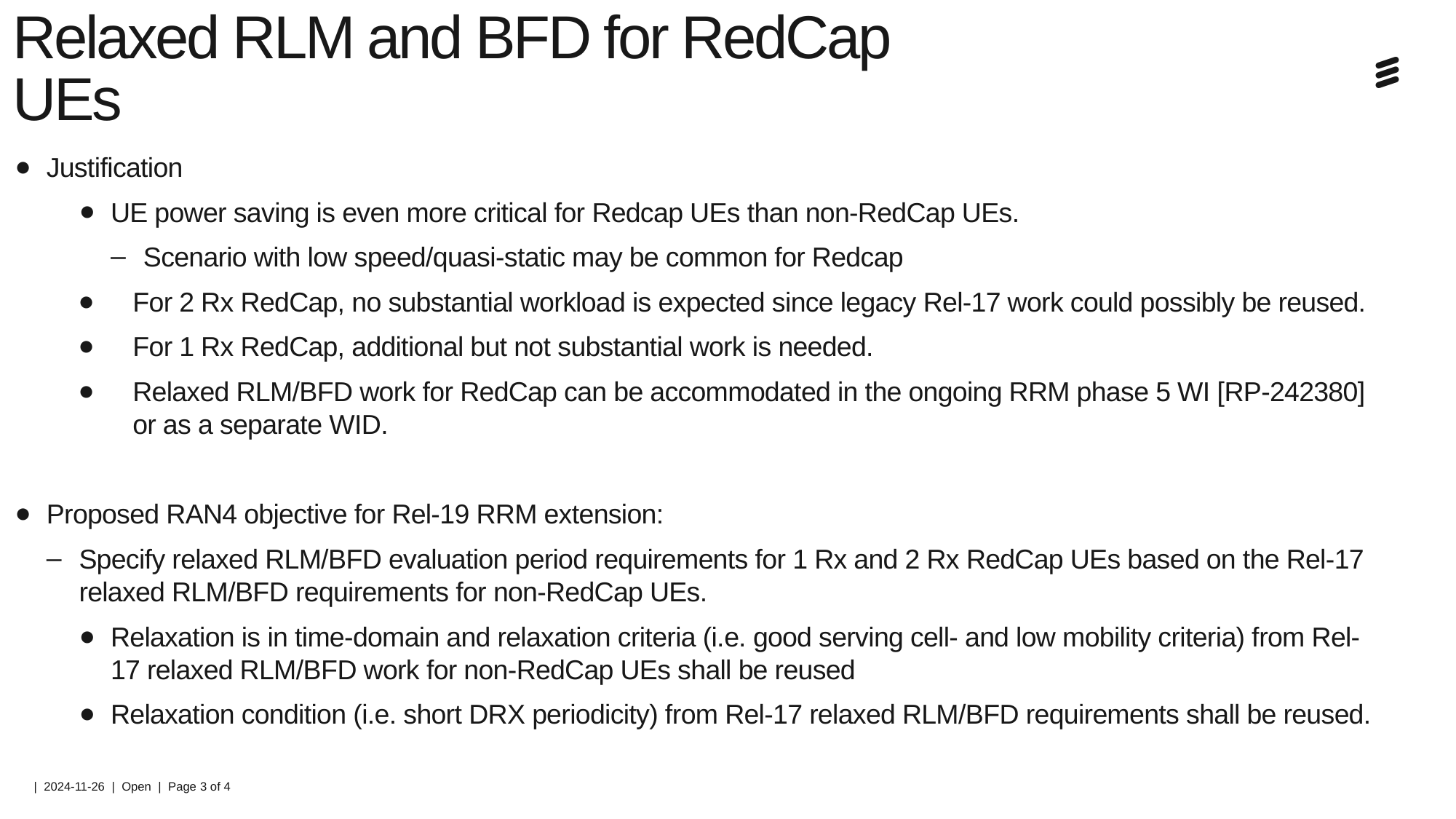

# Relaxed RLM and BFD for RedCap UEs
Justification
UE power saving is even more critical for Redcap UEs than non-RedCap UEs.
Scenario with low speed/quasi-static may be common for Redcap
For 2 Rx RedCap, no substantial workload is expected since legacy Rel-17 work could possibly be reused.
For 1 Rx RedCap, additional but not substantial work is needed.
Relaxed RLM/BFD work for RedCap can be accommodated in the ongoing RRM phase 5 WI [RP-242380] or as a separate WID.

Proposed RAN4 objective for Rel-19 RRM extension:
Specify relaxed RLM/BFD evaluation period requirements for 1 Rx and 2 Rx RedCap UEs based on the Rel-17 relaxed RLM/BFD requirements for non-RedCap UEs.
Relaxation is in time-domain and relaxation criteria (i.e. good serving cell- and low mobility criteria) from Rel-17 relaxed RLM/BFD work for non-RedCap UEs shall be reused
Relaxation condition (i.e. short DRX periodicity) from Rel-17 relaxed RLM/BFD requirements shall be reused.